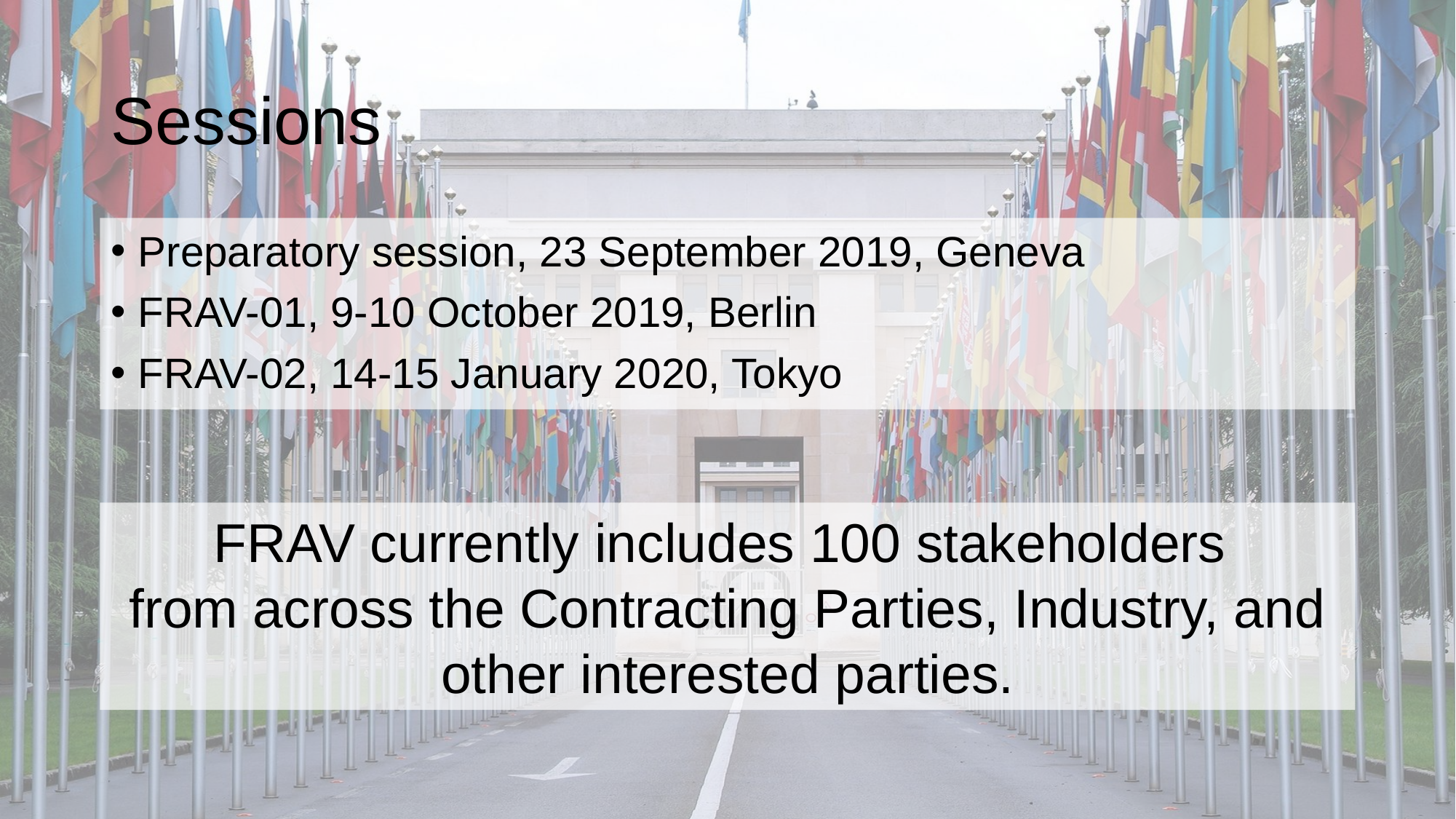

# Sessions
Preparatory session, 23 September 2019, Geneva
FRAV-01, 9-10 October 2019, Berlin
FRAV-02, 14-15 January 2020, Tokyo
FRAV currently includes 100 stakeholders
from across the Contracting Parties, Industry, and other interested parties.